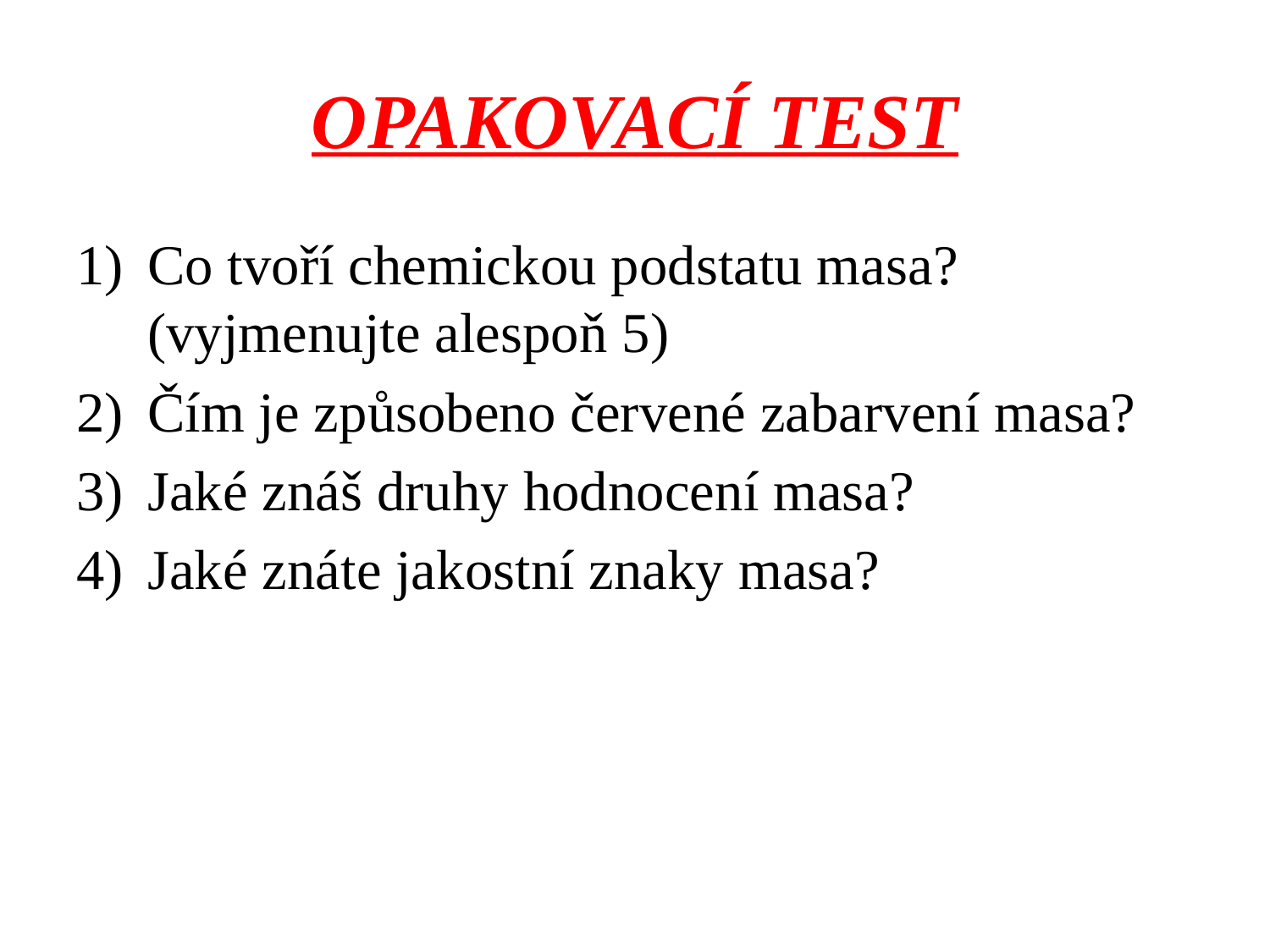

# OPAKOVACÍ TEST
Co tvoří chemickou podstatu masa? (vyjmenujte alespoň 5)
Čím je způsobeno červené zabarvení masa?
Jaké znáš druhy hodnocení masa?
Jaké znáte jakostní znaky masa?